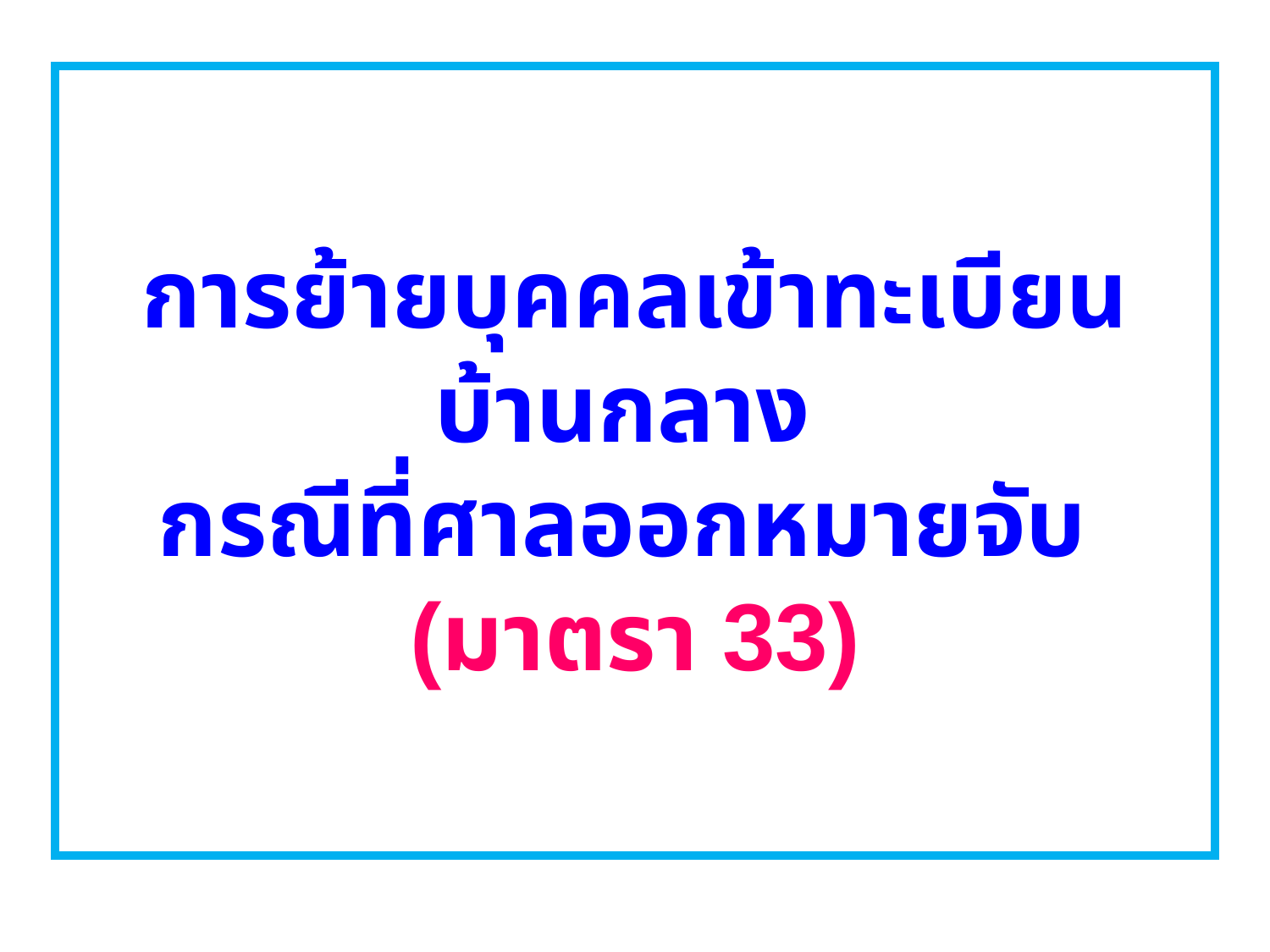

การย้ายบุคคลเข้าทะเบียนบ้านกลาง
กรณีที่ศาลออกหมายจับ
(มาตรา 33)